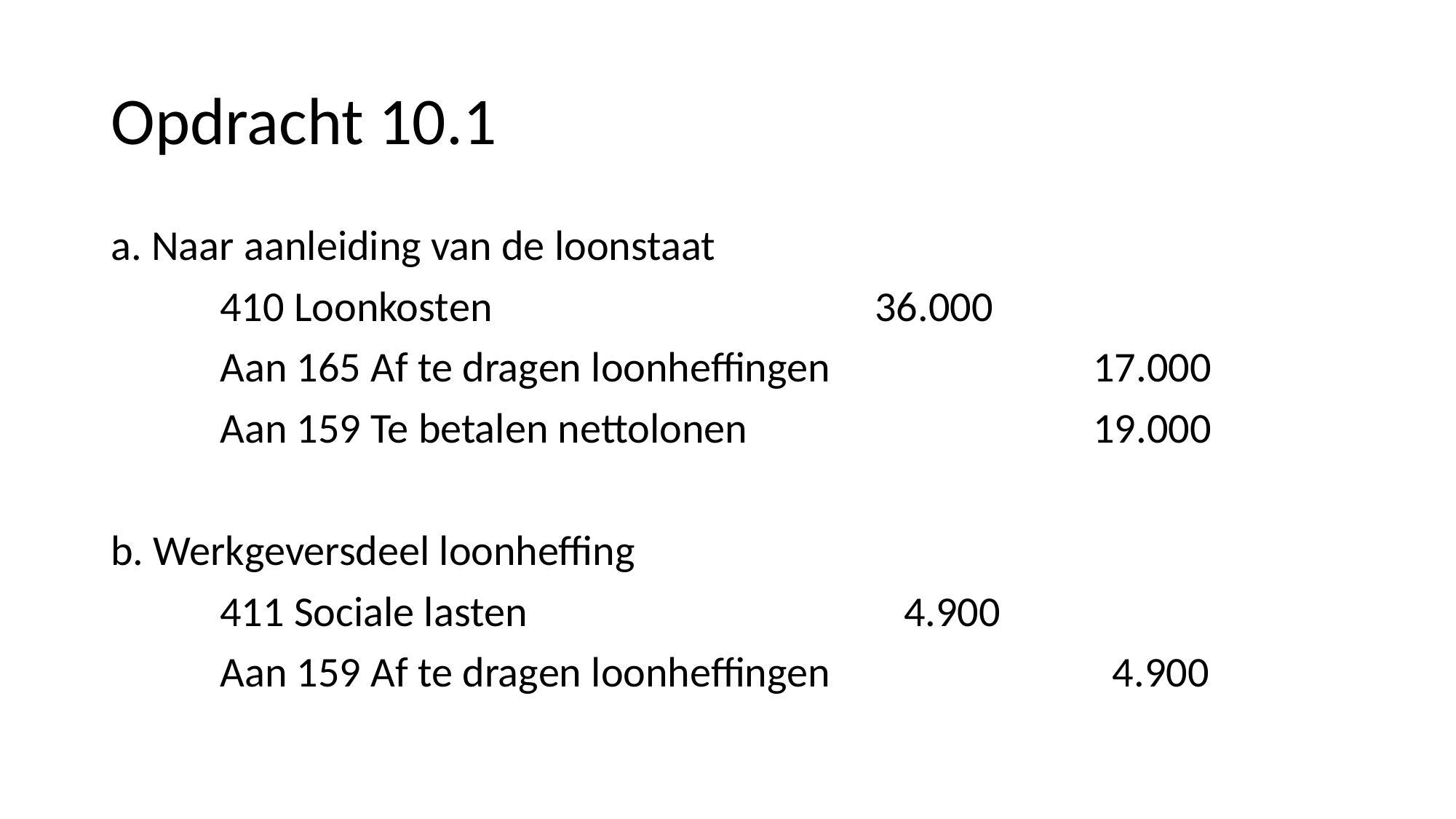

# Opdracht 10.1
a. Naar aanleiding van de loonstaat
	410 Loonkosten				36.000
	Aan 165 Af te dragen loonheffingen			17.000
	Aan 159 Te betalen nettolonen				19.000

b. Werkgeversdeel loonheffing
	411 Sociale lasten				   4.900
	Aan 159 Af te dragen loonheffingen			  4.900